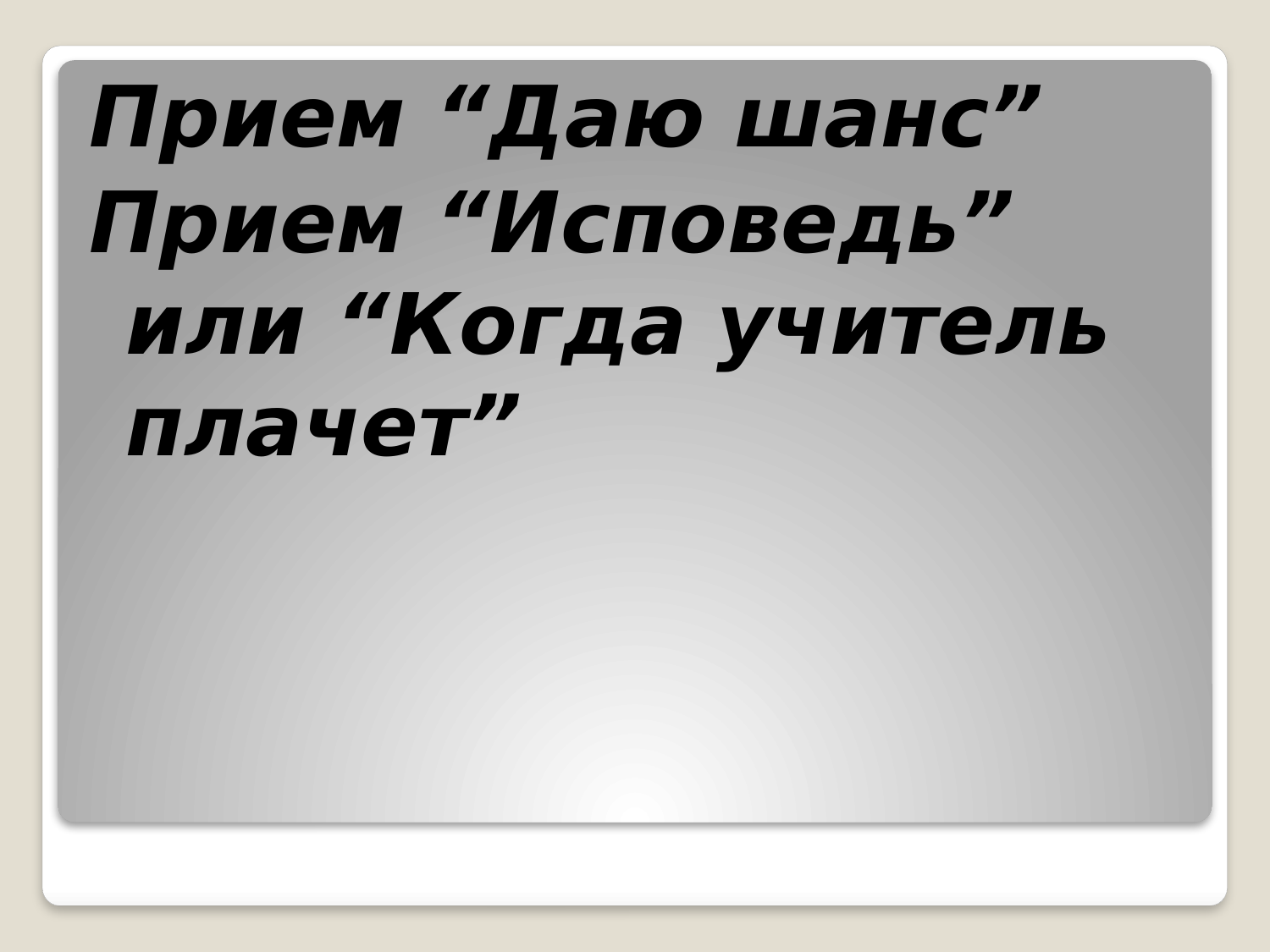

Прием “Даю шанс”
Прием “Исповедь” или “Когда учитель плачет”